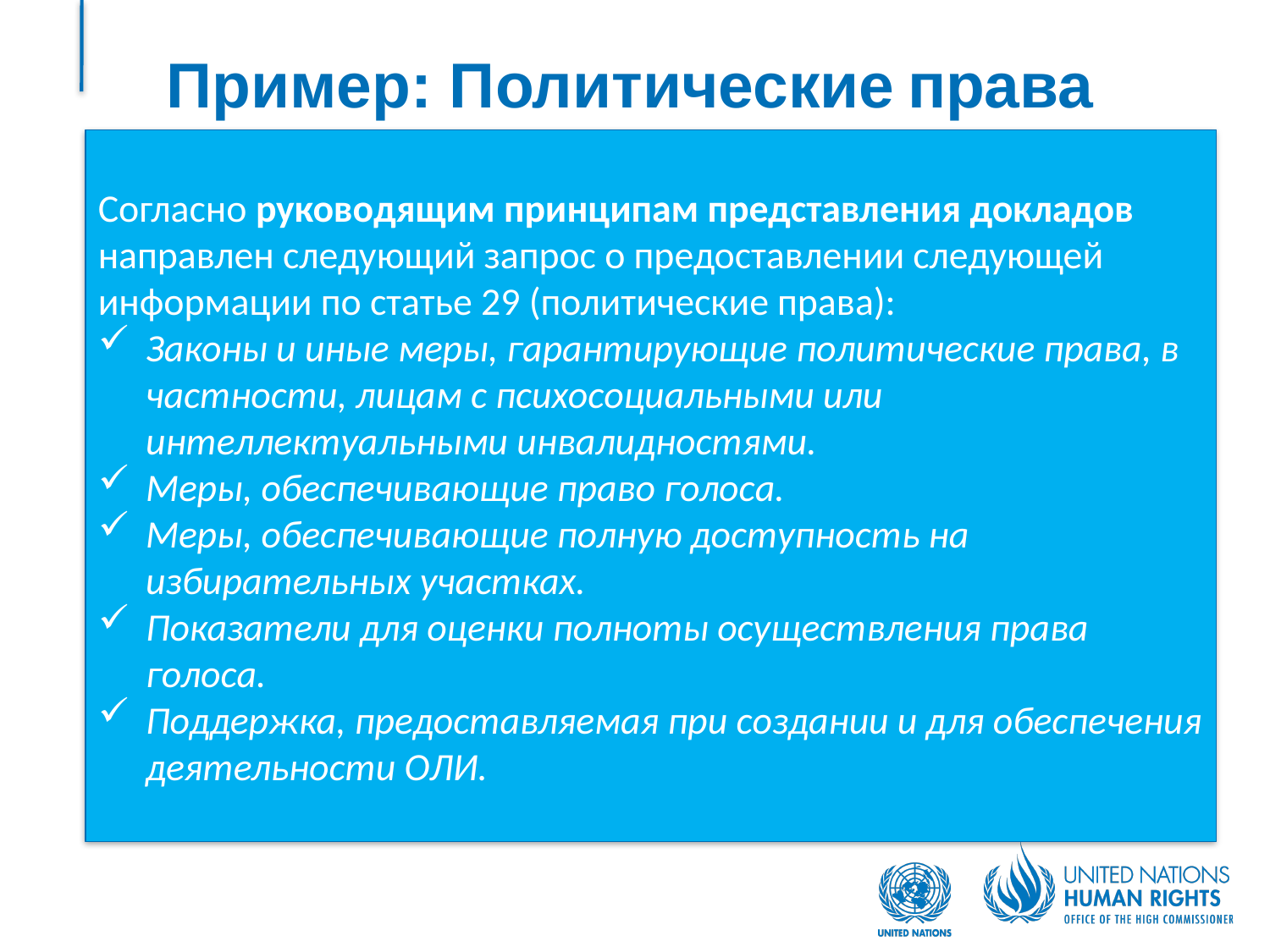

# Пример: Политические права
Согласно руководящим принципам представления докладов направлен следующий запрос о предоставлении следующей информации по статье 29 (политические права):
Законы и иные меры, гарантирующие политические права, в частности, лицам с психосоциальными или интеллектуальными инвалидностями.
Меры, обеспечивающие право голоса.
Меры, обеспечивающие полную доступность на избирательных участках.
Показатели для оценки полноты осуществления права голоса.
Поддержка, предоставляемая при создании и для обеспечения деятельности ОЛИ.